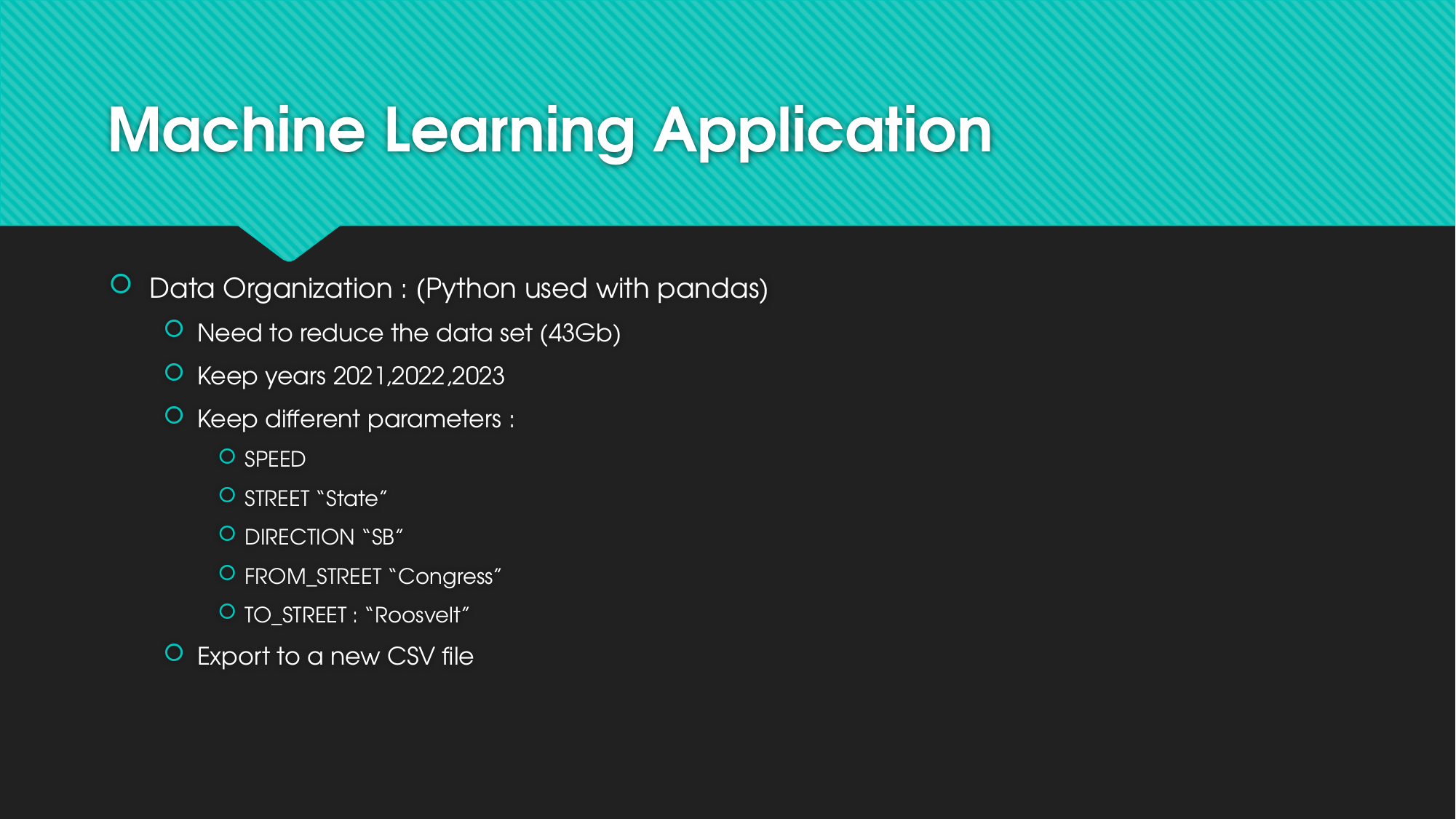

# Machine Learning Application
Data Organization : (Python used with pandas)
Need to reduce the data set (43Gb)
Keep years 2021,2022,2023
Keep different parameters :
SPEED
STREET “State”
DIRECTION “SB”
FROM_STREET “Congress”
TO_STREET : “Roosvelt”
Export to a new CSV file